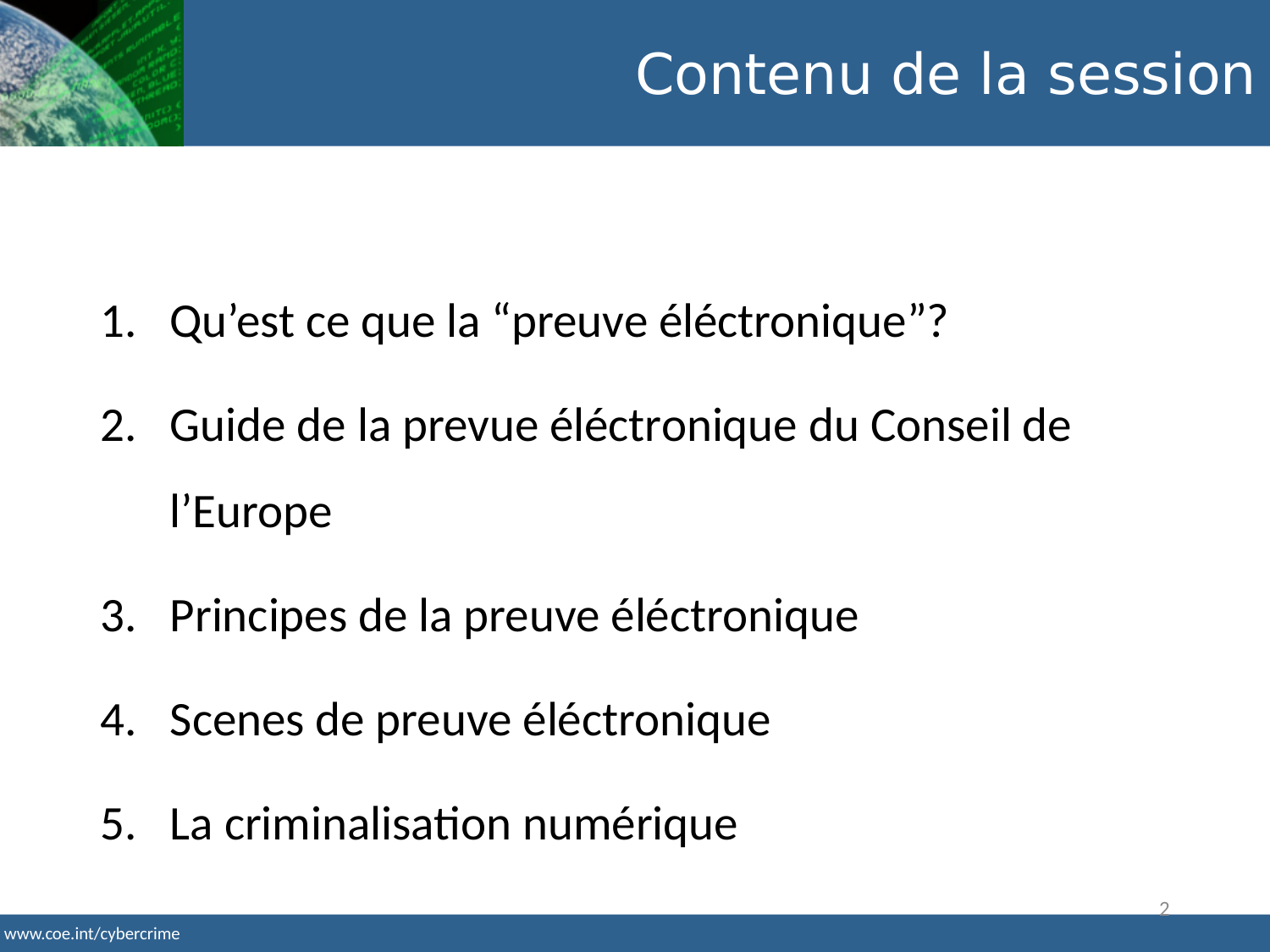

Contenu de la session

Qu’est ce que la “preuve éléctronique”?
Guide de la prevue éléctronique du Conseil de l’Europe
Principes de la preuve éléctronique
Scenes de preuve éléctronique
La criminalisation numérique

2